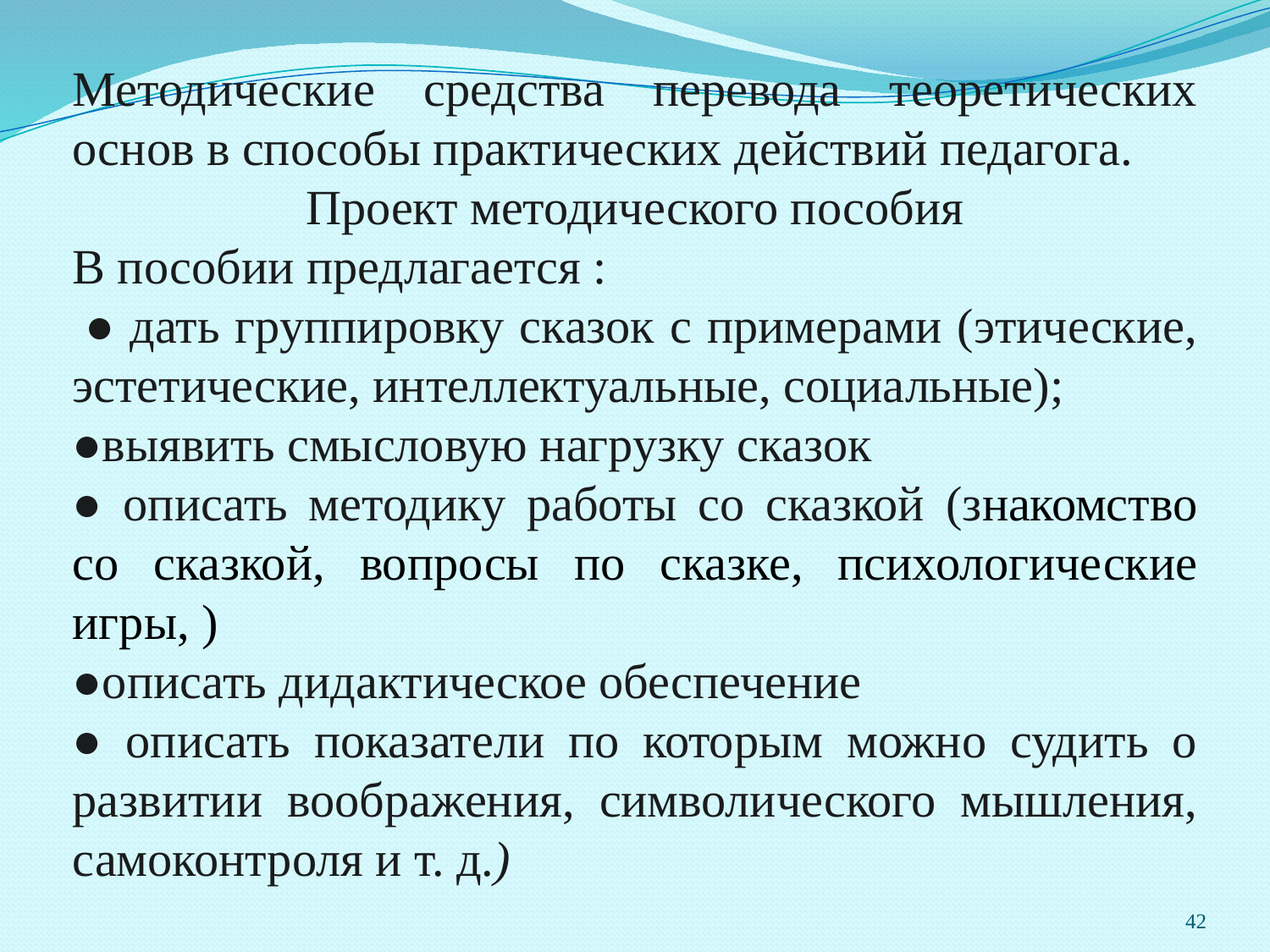

Методические средства перевода теоретических основ в способы практических действий педагога.
Проект методического пособия
В пособии предлагается :
 ● дать группировку сказок с примерами (этические, эстетические, интеллектуальные, социальные);
●выявить смысловую нагрузку сказок
● описать методику работы со сказкой (знакомство со сказкой, вопросы по сказке, психологические игры, )
●описать дидактическое обеспечение
● описать показатели по которым можно судить о развитии воображения, символического мышления, самоконтроля и т. д.)

42